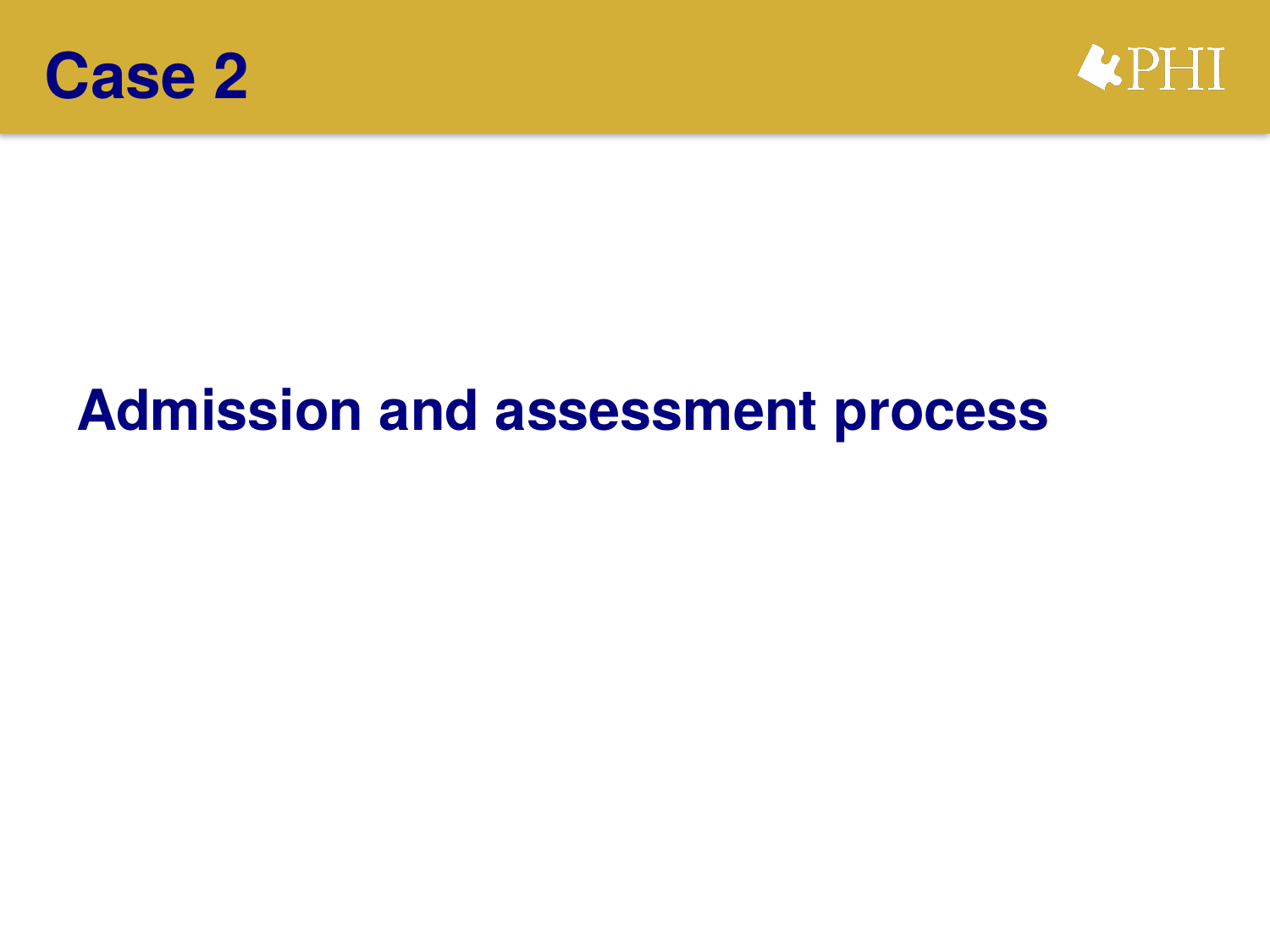

# Case 2
Admission and assessment process